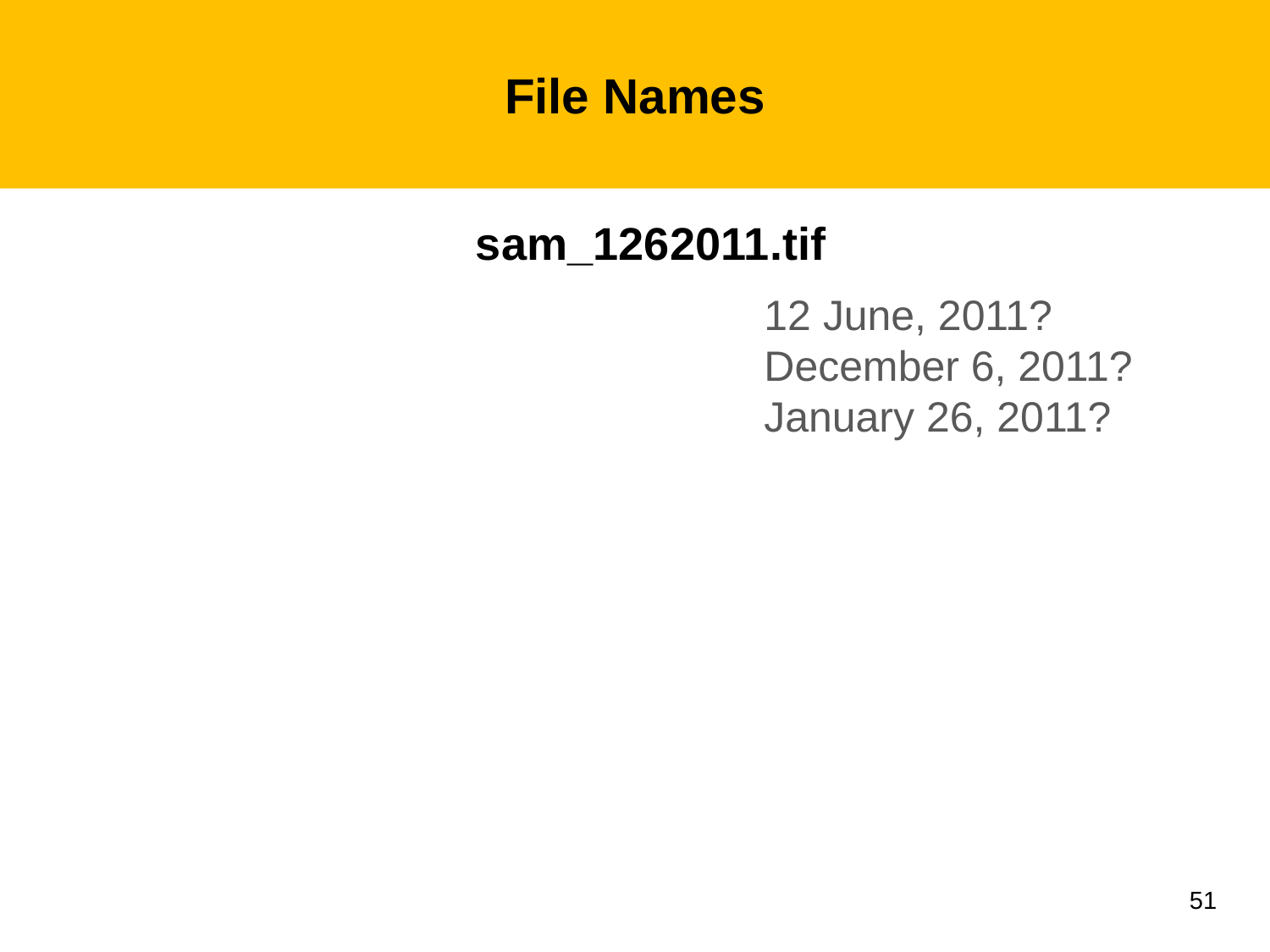

# File Names
sam_1262011.tif

12 June, 2011?
December 6, 2011?
January 26, 2011?

51